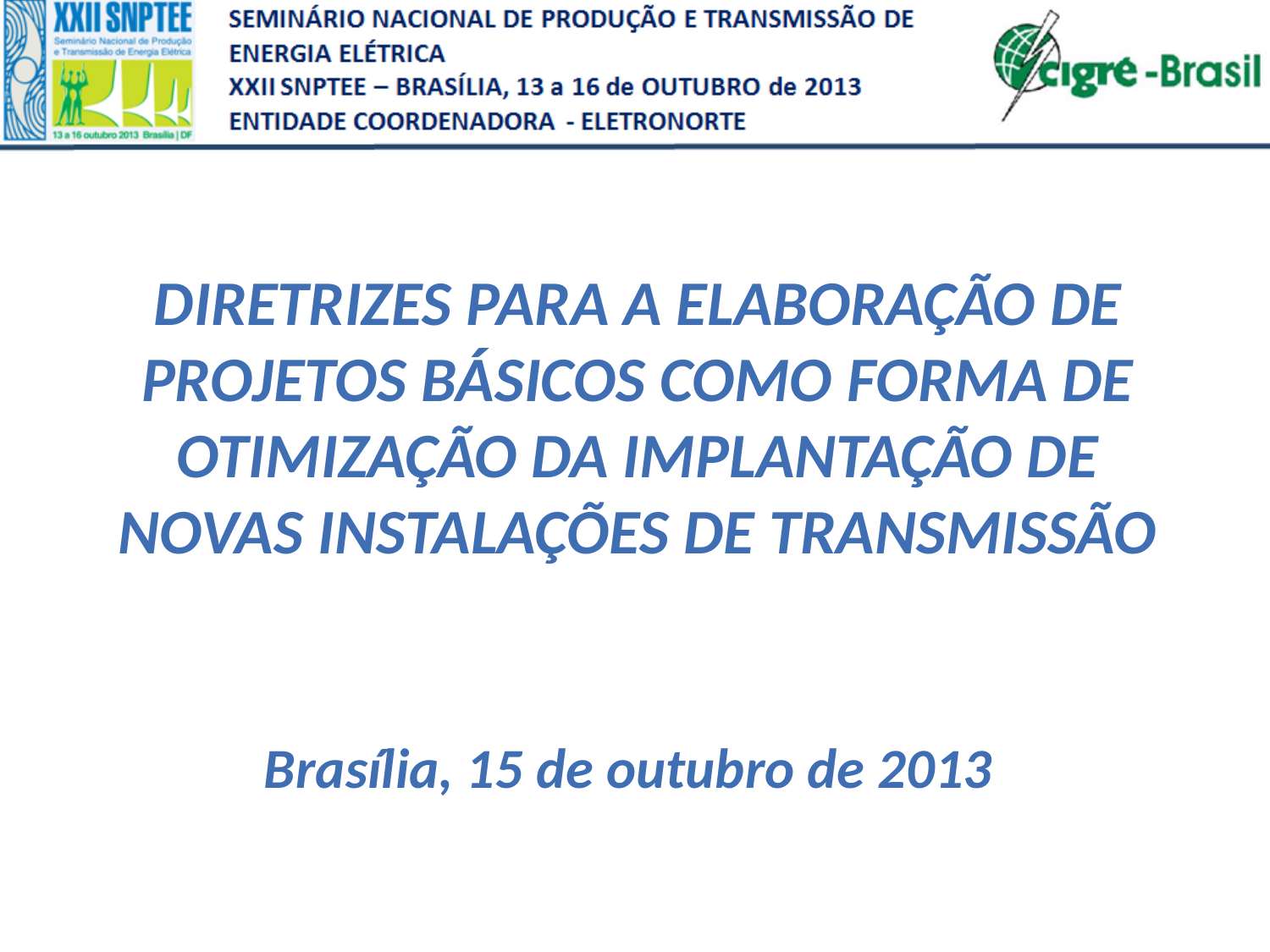

DIRETRIZES PARA A ELABORAÇÃO DE PROJETOS BÁSICOS COMO FORMA DE OTIMIZAÇÃO DA IMPLANTAÇÃO DE NOVAS INSTALAÇÕES DE TRANSMISSÃO
Brasília, 15 de outubro de 2013